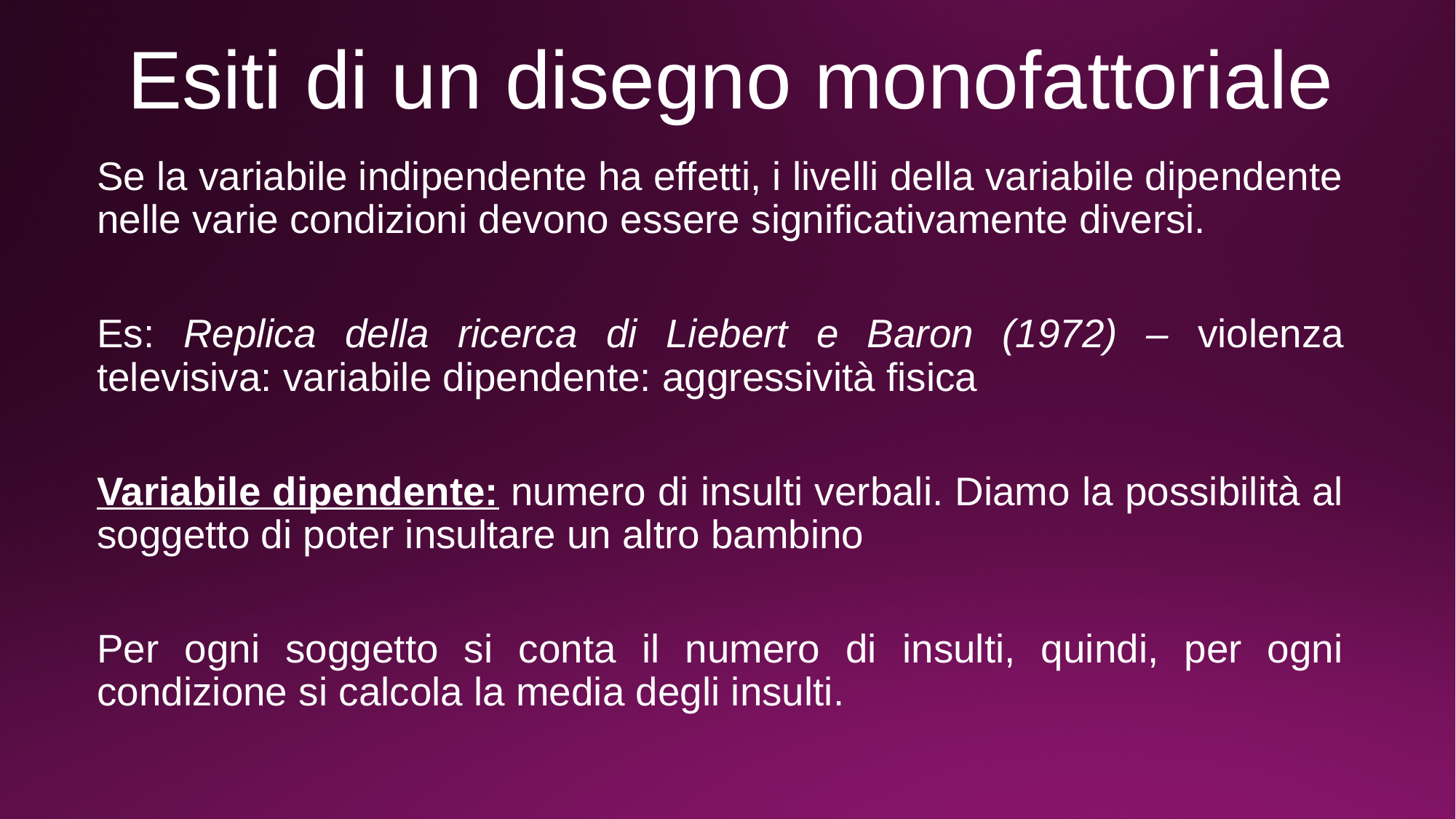

# Esiti di un disegno monofattoriale
Se la variabile indipendente ha effetti, i livelli della variabile dipendente nelle varie condizioni devono essere significativamente diversi.

Es: Replica della ricerca di Liebert e Baron (1972) – violenza televisiva: variabile dipendente: aggressività fisica

Variabile dipendente: numero di insulti verbali. Diamo la possibilità al soggetto di poter insultare un altro bambino

Per ogni soggetto si conta il numero di insulti, quindi, per ogni condizione si calcola la media degli insulti.